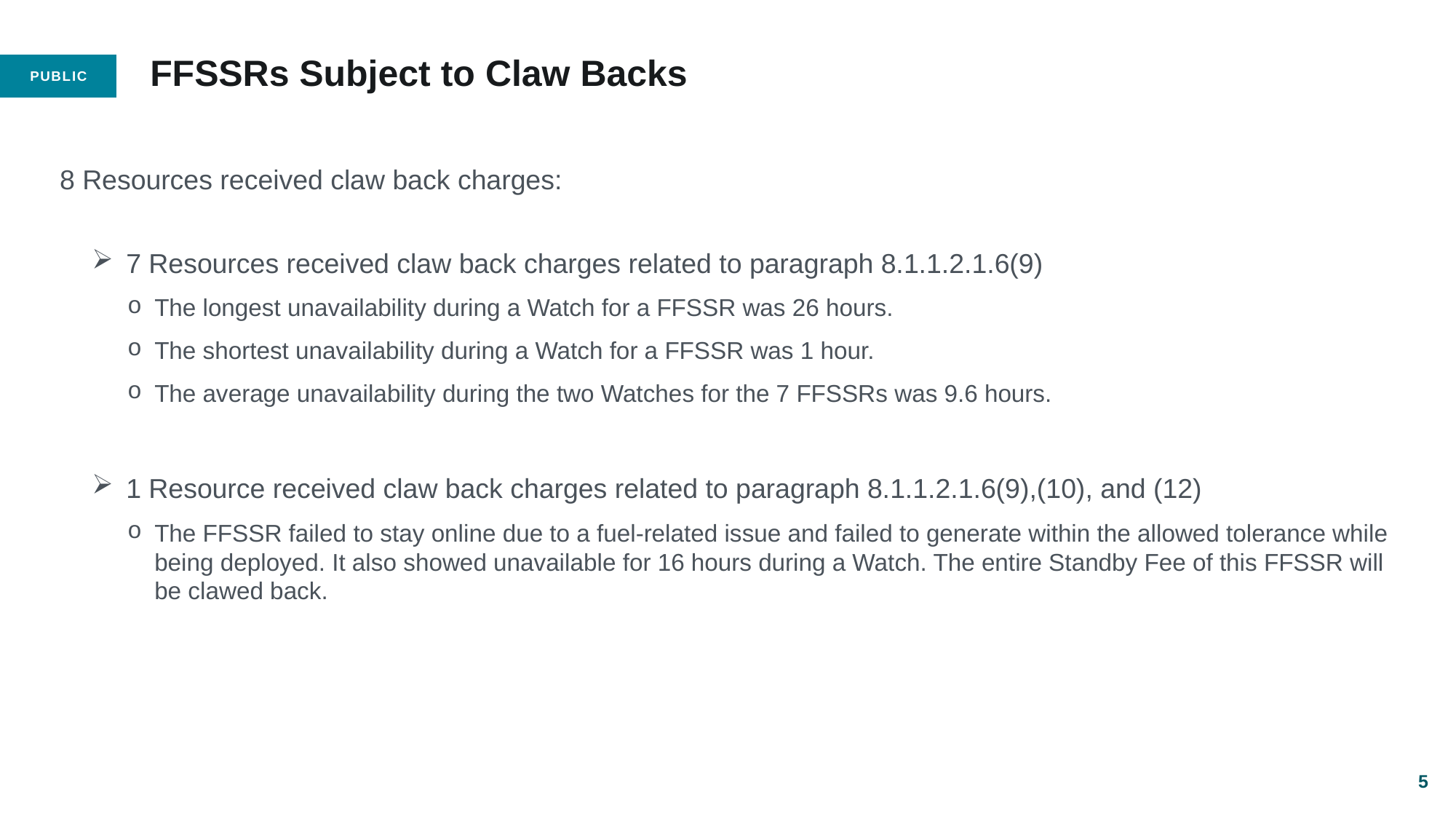

# FFSSRs Subject to Claw Backs

8 Resources received claw back charges:

7 Resources received claw back charges related to paragraph 8.1.1.2.1.6(9)
The longest unavailability during a Watch for a FFSSR was 26 hours.
The shortest unavailability during a Watch for a FFSSR was 1 hour.
The average unavailability during the two Watches for the 7 FFSSRs was 9.6 hours.

1 Resource received claw back charges related to paragraph 8.1.1.2.1.6(9),(10), and (12)
The FFSSR failed to stay online due to a fuel-related issue and failed to generate within the allowed tolerance while being deployed. It also showed unavailable for 16 hours during a Watch. The entire Standby Fee of this FFSSR will be clawed back.

5